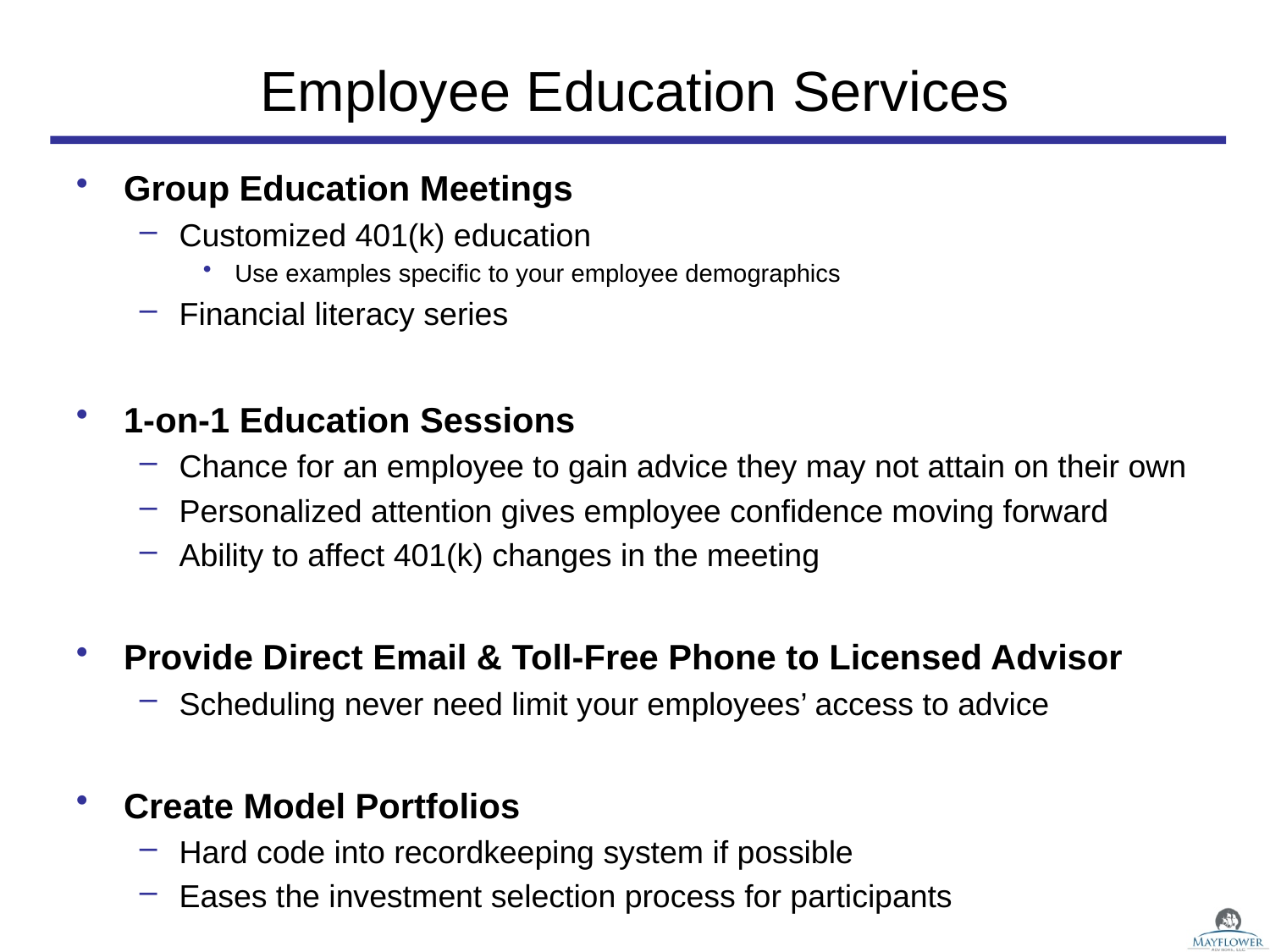

# Employee Education Services
Group Education Meetings
Customized 401(k) education
Use examples specific to your employee demographics
Financial literacy series

1-on-1 Education Sessions
Chance for an employee to gain advice they may not attain on their own
Personalized attention gives employee confidence moving forward
Ability to affect 401(k) changes in the meeting

Provide Direct Email & Toll-Free Phone to Licensed Advisor
Scheduling never need limit your employees’ access to advice

Create Model Portfolios
Hard code into recordkeeping system if possible
Eases the investment selection process for participants